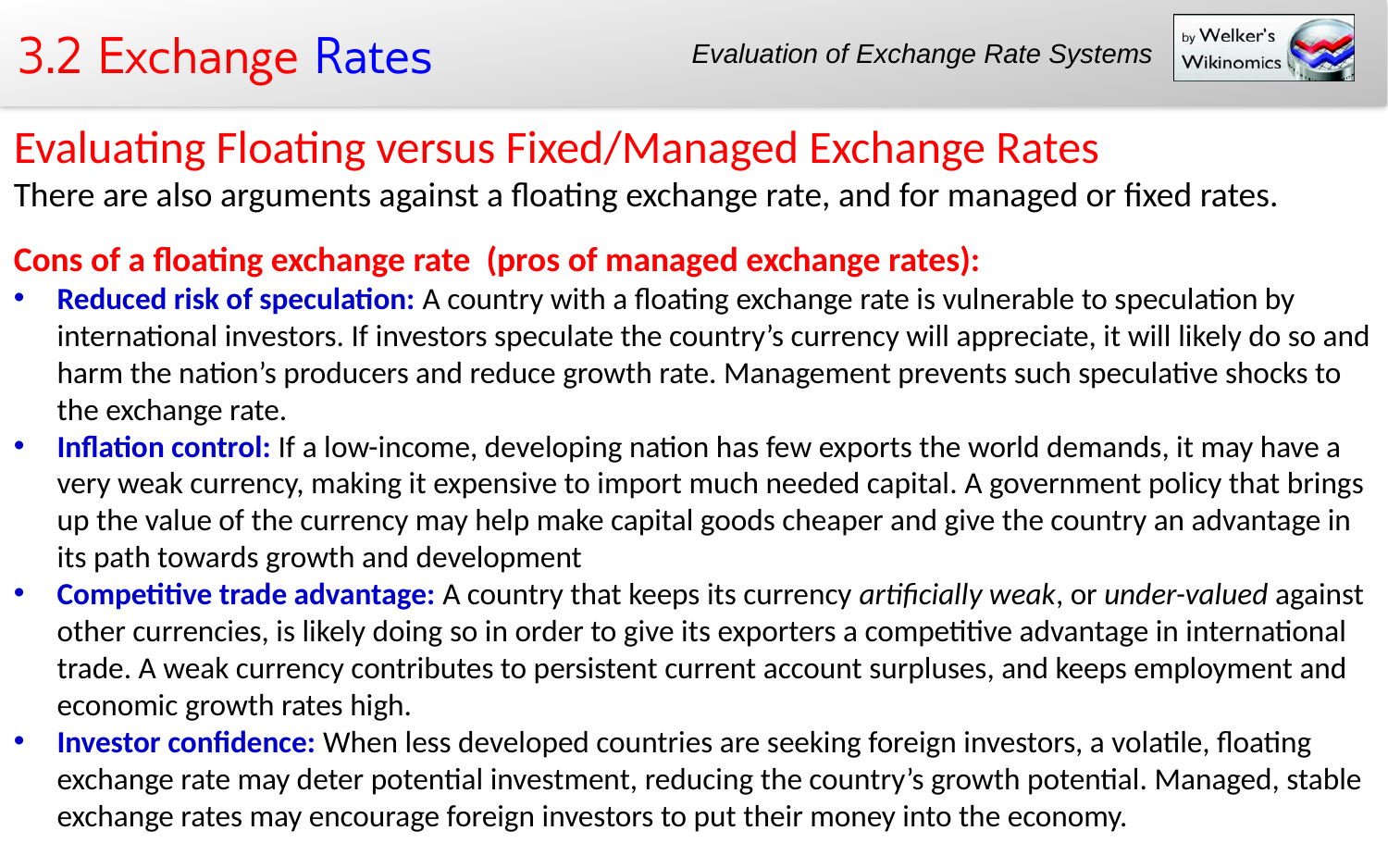

Evaluation of Exchange Rate Systems
Evaluating Floating versus Fixed/Managed Exchange Rates
There are also arguments against a floating exchange rate, and for managed or fixed rates.

Cons of a floating exchange rate  (pros of managed exchange rates):
Reduced risk of speculation: A country with a floating exchange rate is vulnerable to speculation by international investors. If investors speculate the country’s currency will appreciate, it will likely do so and harm the nation’s producers and reduce growth rate. Management prevents such speculative shocks to the exchange rate.
Inflation control: If a low-income, developing nation has few exports the world demands, it may have a very weak currency, making it expensive to import much needed capital. A government policy that brings up the value of the currency may help make capital goods cheaper and give the country an advantage in its path towards growth and development
Competitive trade advantage: A country that keeps its currency artificially weak, or under-valued against other currencies, is likely doing so in order to give its exporters a competitive advantage in international trade. A weak currency contributes to persistent current account surpluses, and keeps employment and economic growth rates high.
Investor confidence: When less developed countries are seeking foreign investors, a volatile, floating exchange rate may deter potential investment, reducing the country’s growth potential. Managed, stable exchange rates may encourage foreign investors to put their money into the economy.